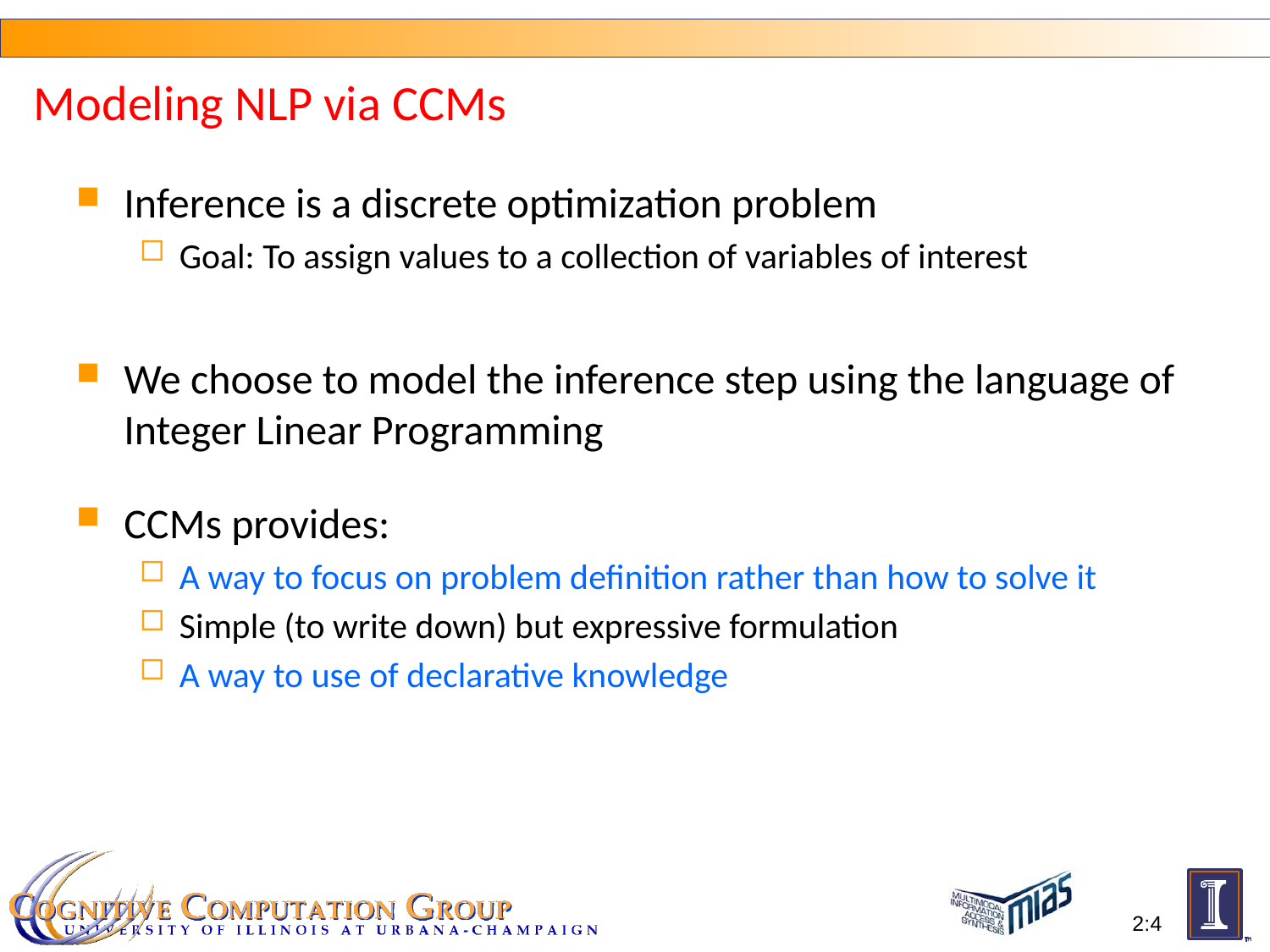

# Modeling NLP via CCMs
Inference is a discrete optimization problem
Goal: To assign values to a collection of variables of interest

We choose to model the inference step using the language of Integer Linear Programming

CCMs provides:
A way to focus on problem definition rather than how to solve it
Simple (to write down) but expressive formulation
A way to use of declarative knowledge
2:4